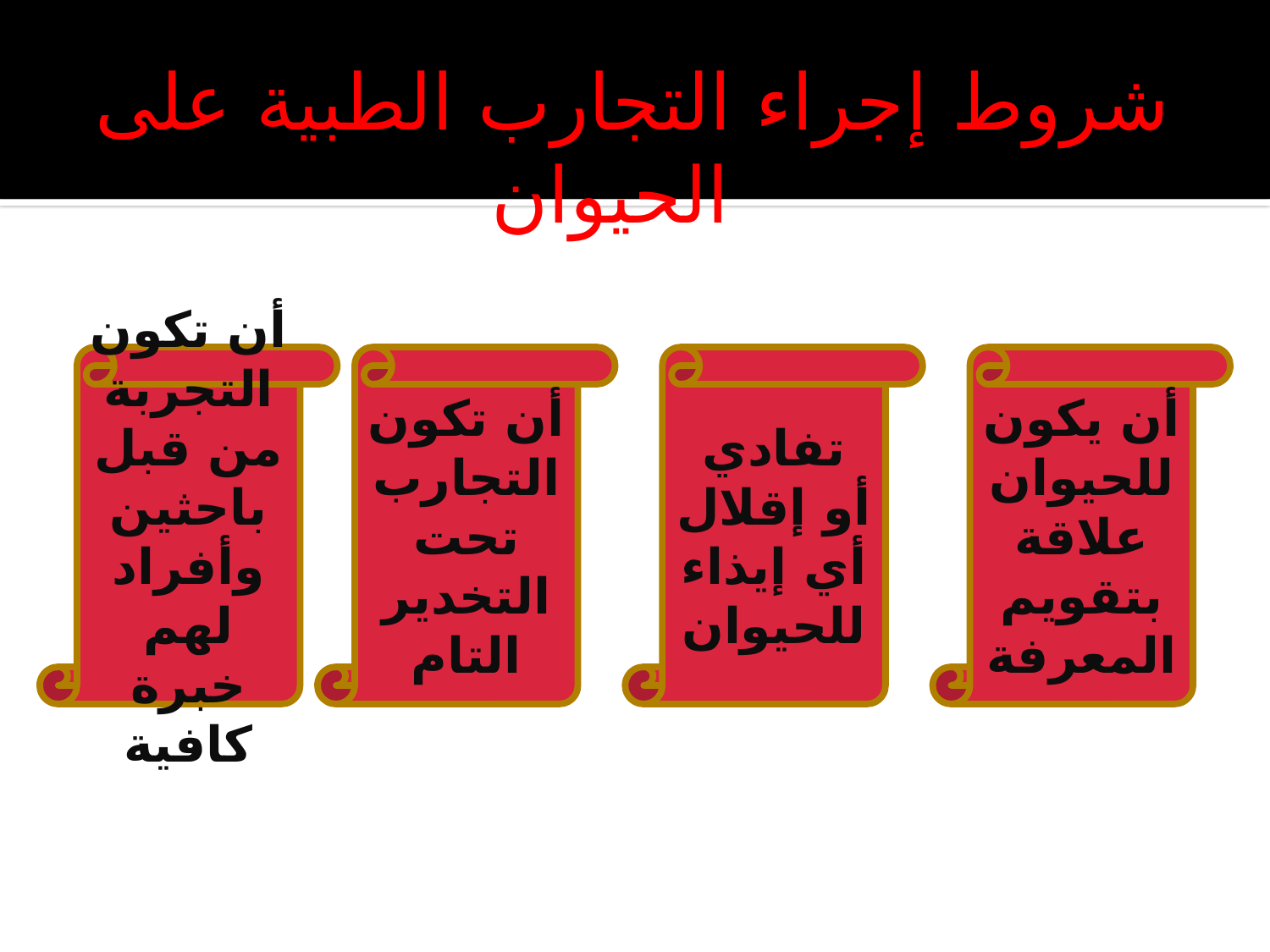

شروط إجراء التجارب الطبية على الحيوان
أن تكون التجربة من قبل باحثين وأفراد لهم خبرة كافية
أن تكون التجارب تحت التخدير التام
تفادي أو إقلال أي إيذاء للحيوان
أن يكون للحيوان علاقة بتقويم المعرفة